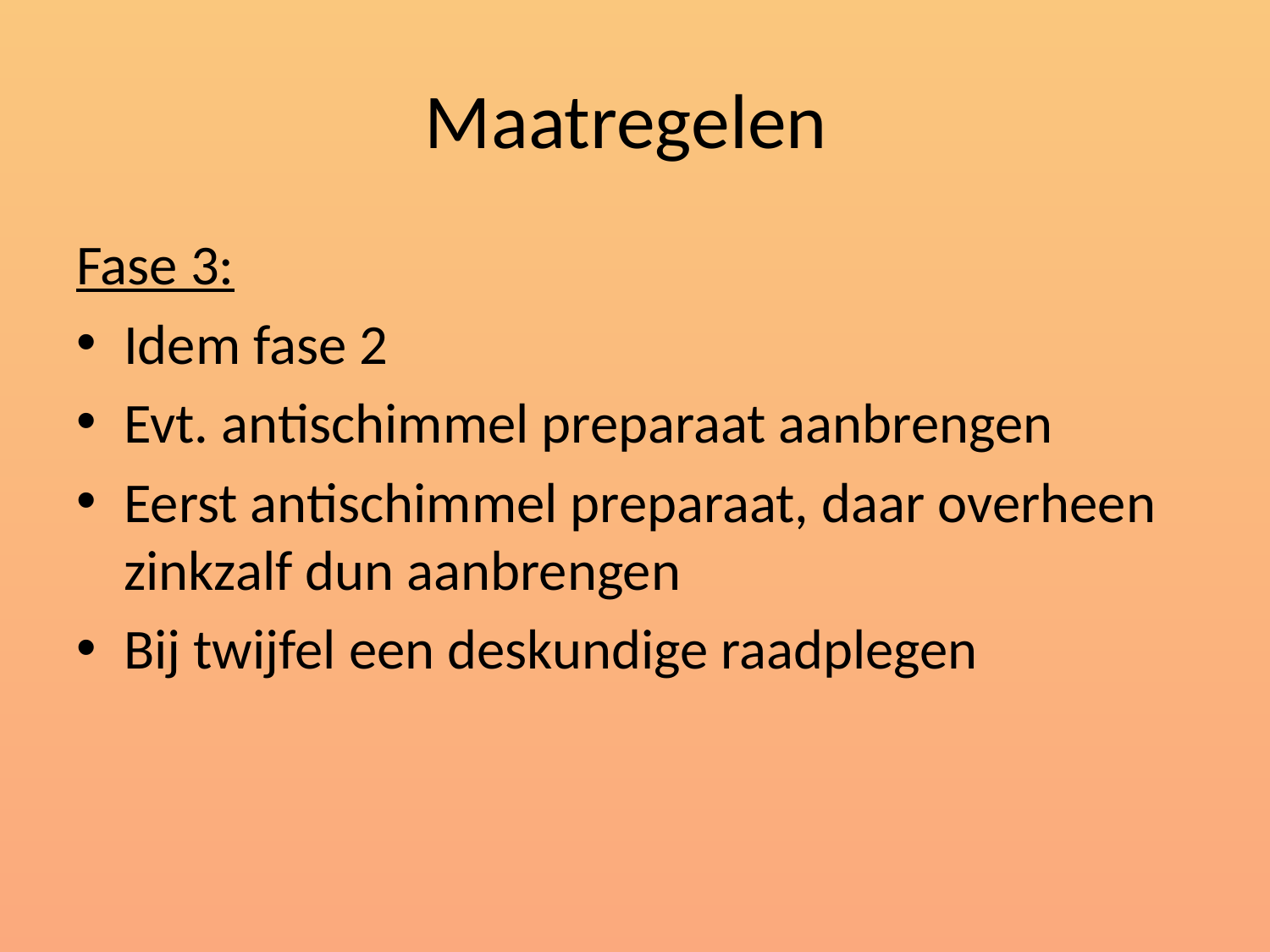

# Maatregelen
Fase 3:
Idem fase 2
Evt. antischimmel preparaat aanbrengen
Eerst antischimmel preparaat, daar overheen zinkzalf dun aanbrengen
Bij twijfel een deskundige raadplegen